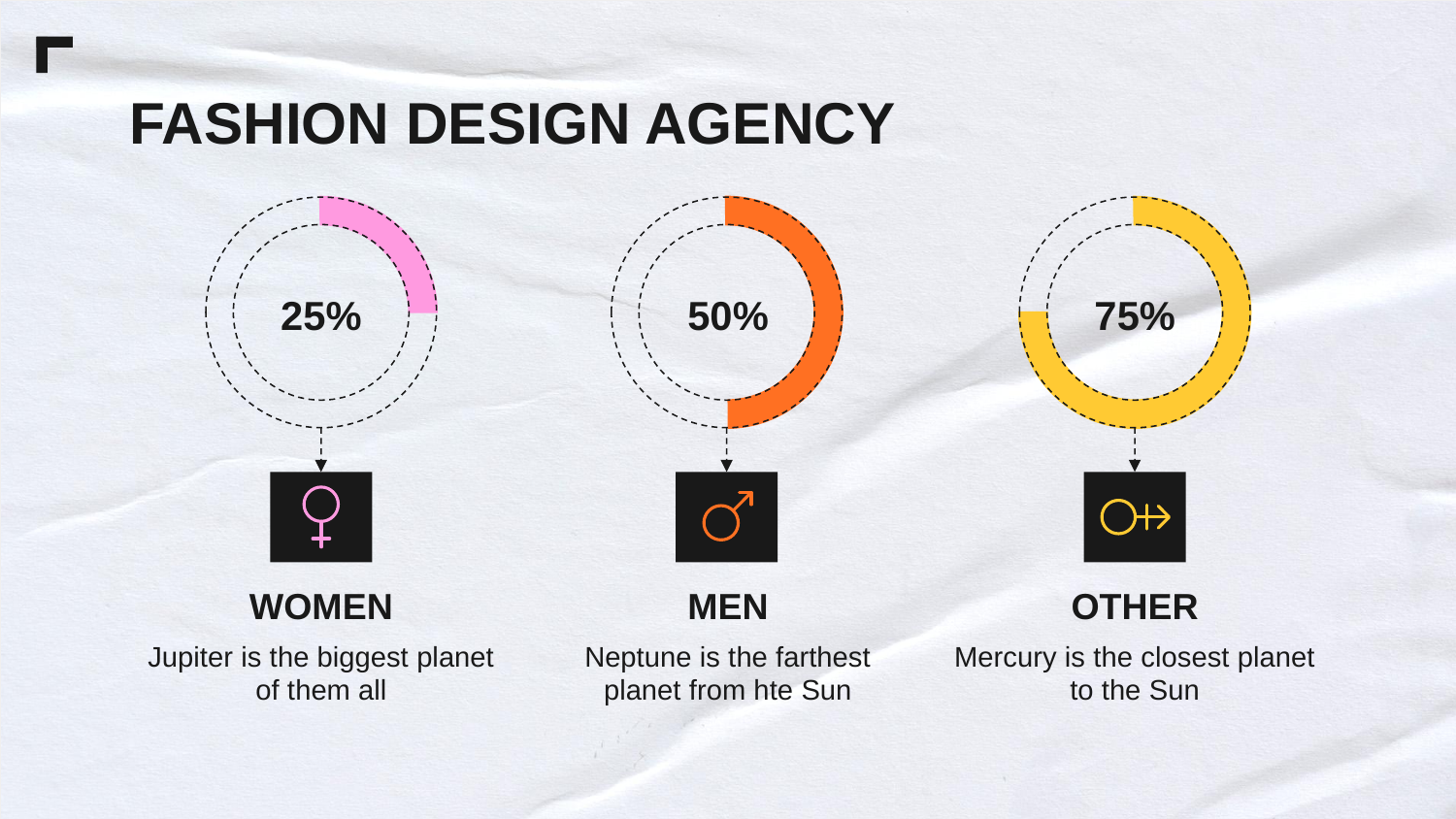

# FASHION DESIGN AGENCY

25%
WOMEN
Jupiter is the biggest planet of them all
50%
MEN
Neptune is the farthest planet from hte Sun
75%
OTHER
Mercury is the closest planet to the Sun